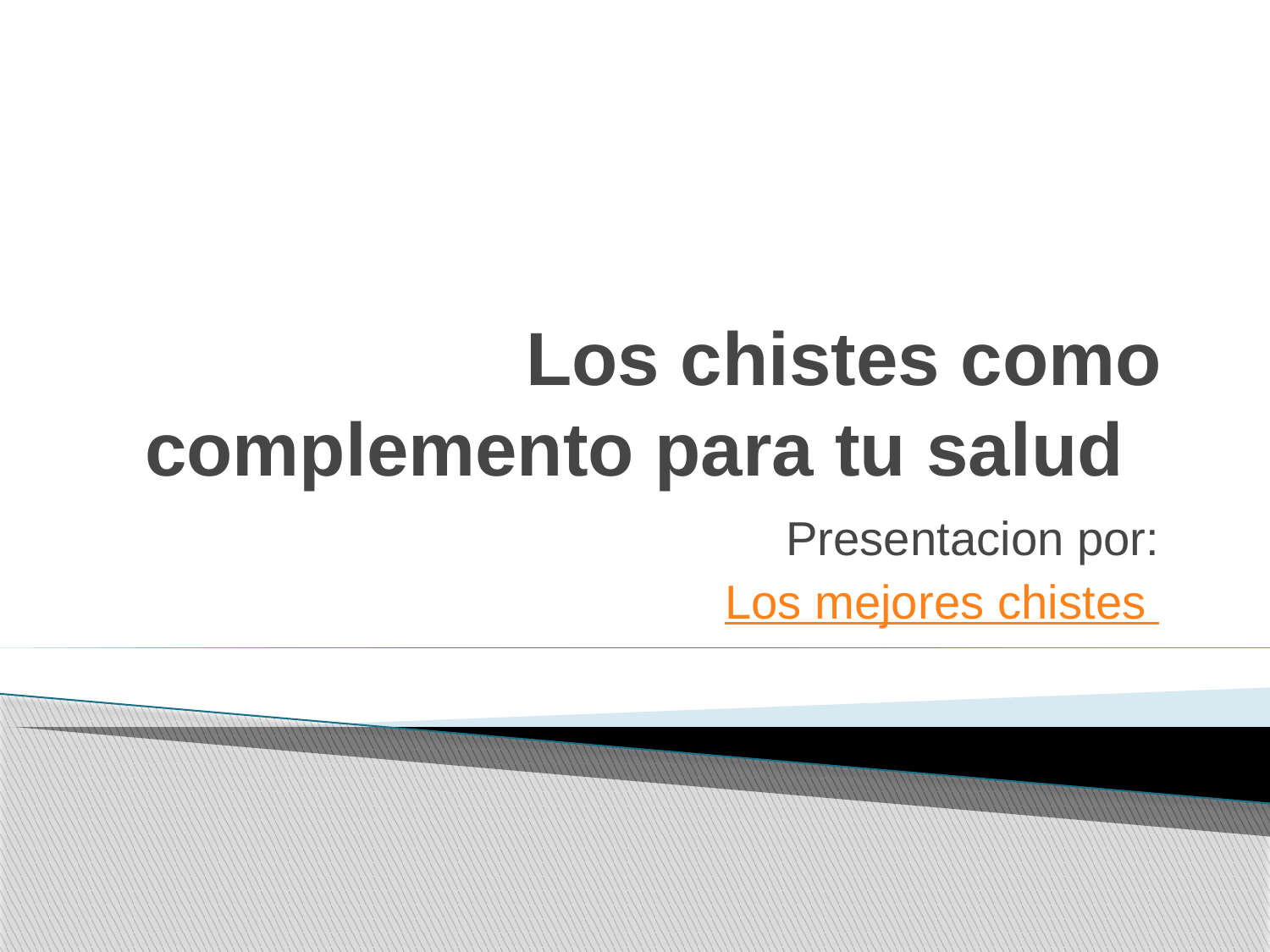

# Los chistes como complemento para tu salud
Presentacion por:
Los mejores chistes